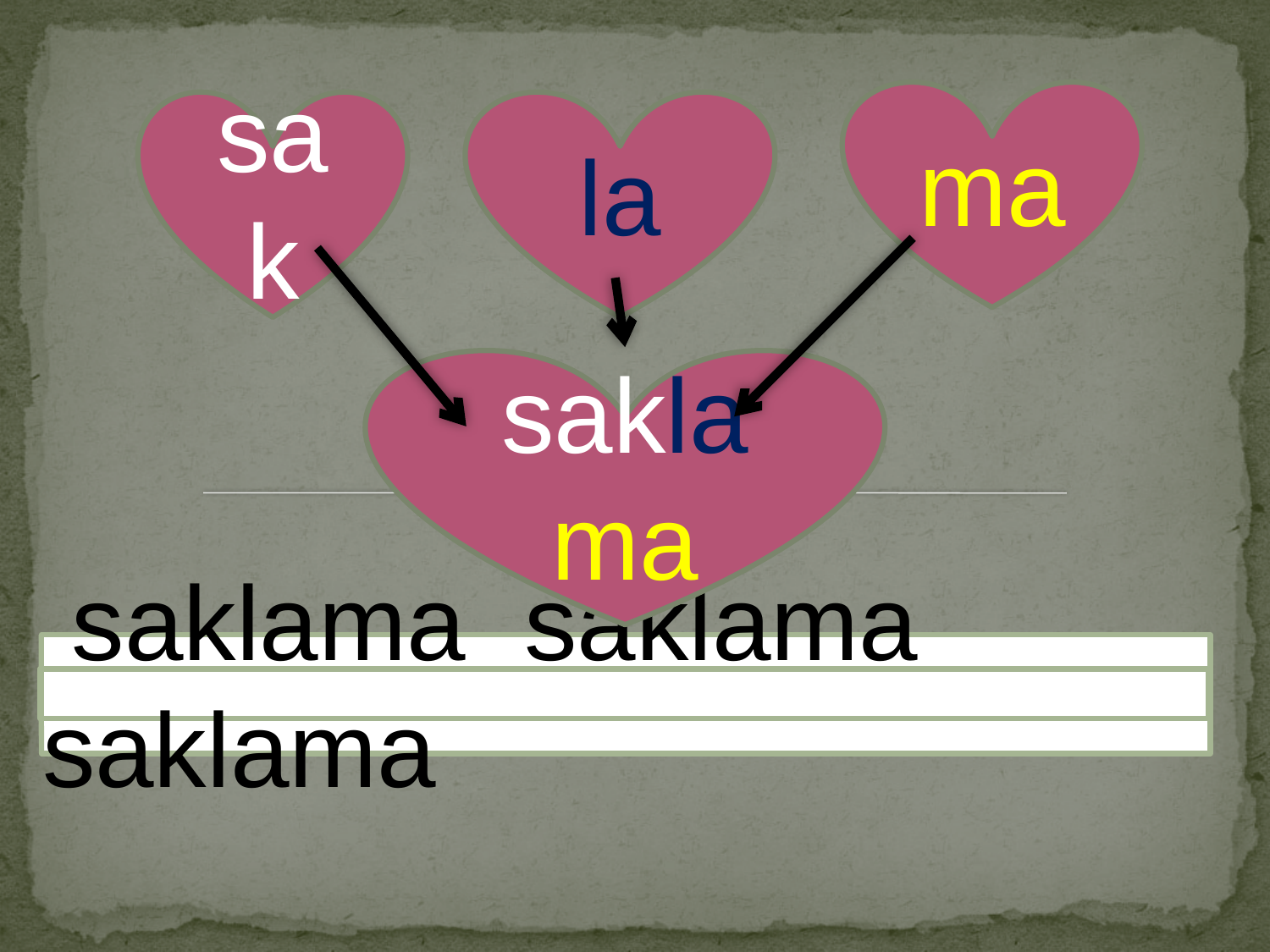

ma
sak
la

saklama

 saklama  saklama  saklama